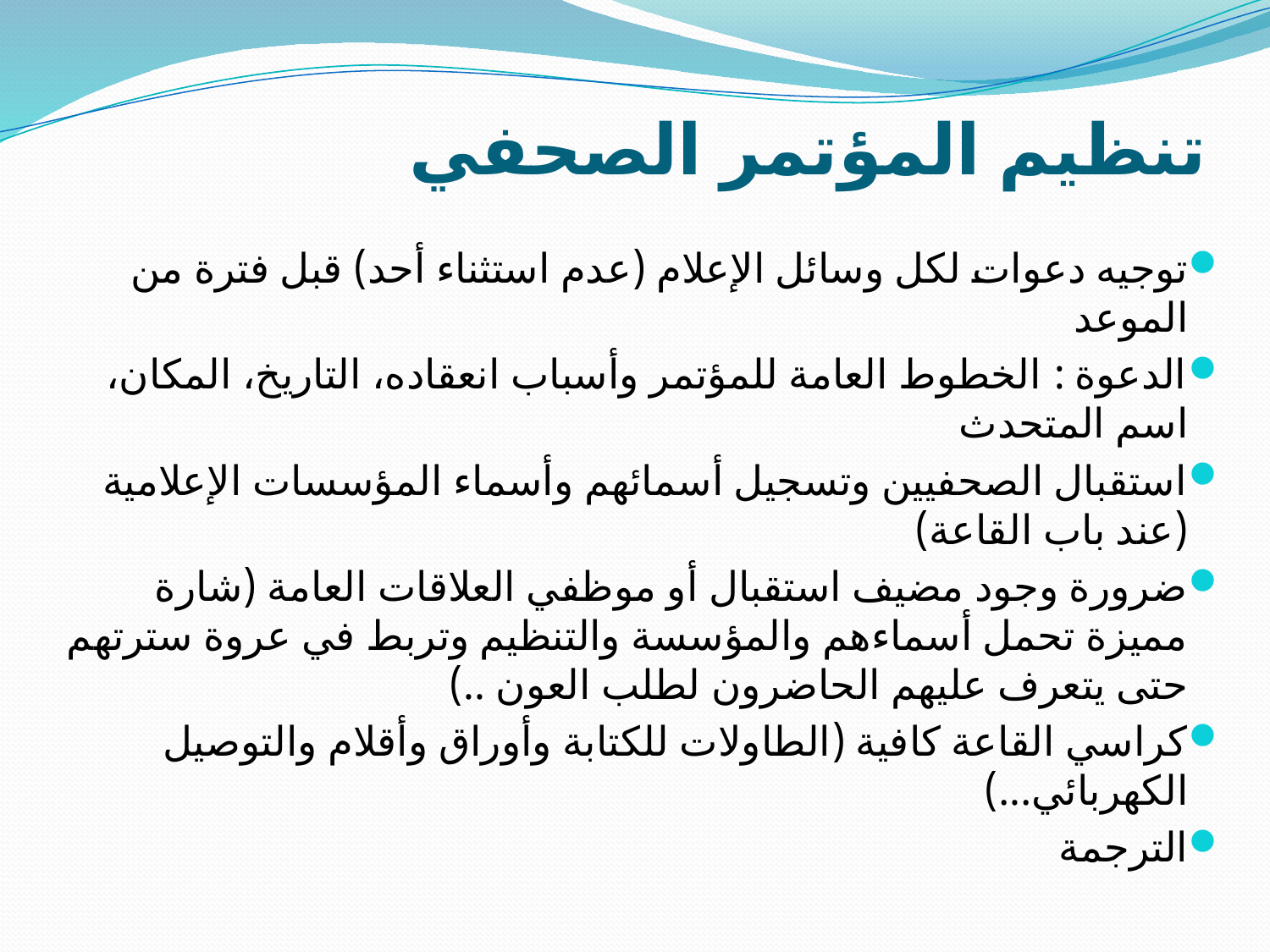

# تنظيم المؤتمر الصحفي
توجيه دعوات لكل وسائل الإعلام (عدم استثناء أحد) قبل فترة من الموعد
الدعوة : الخطوط العامة للمؤتمر وأسباب انعقاده، التاريخ، المكان، اسم المتحدث
استقبال الصحفيين وتسجيل أسمائهم وأسماء المؤسسات الإعلامية (عند باب القاعة)
ضرورة وجود مضيف استقبال أو موظفي العلاقات العامة (شارة مميزة تحمل أسماءهم والمؤسسة والتنظيم وتربط في عروة سترتهم حتى يتعرف عليهم الحاضرون لطلب العون ..)
كراسي القاعة كافية (الطاولات للكتابة وأوراق وأقلام والتوصيل الكهربائي...)
الترجمة